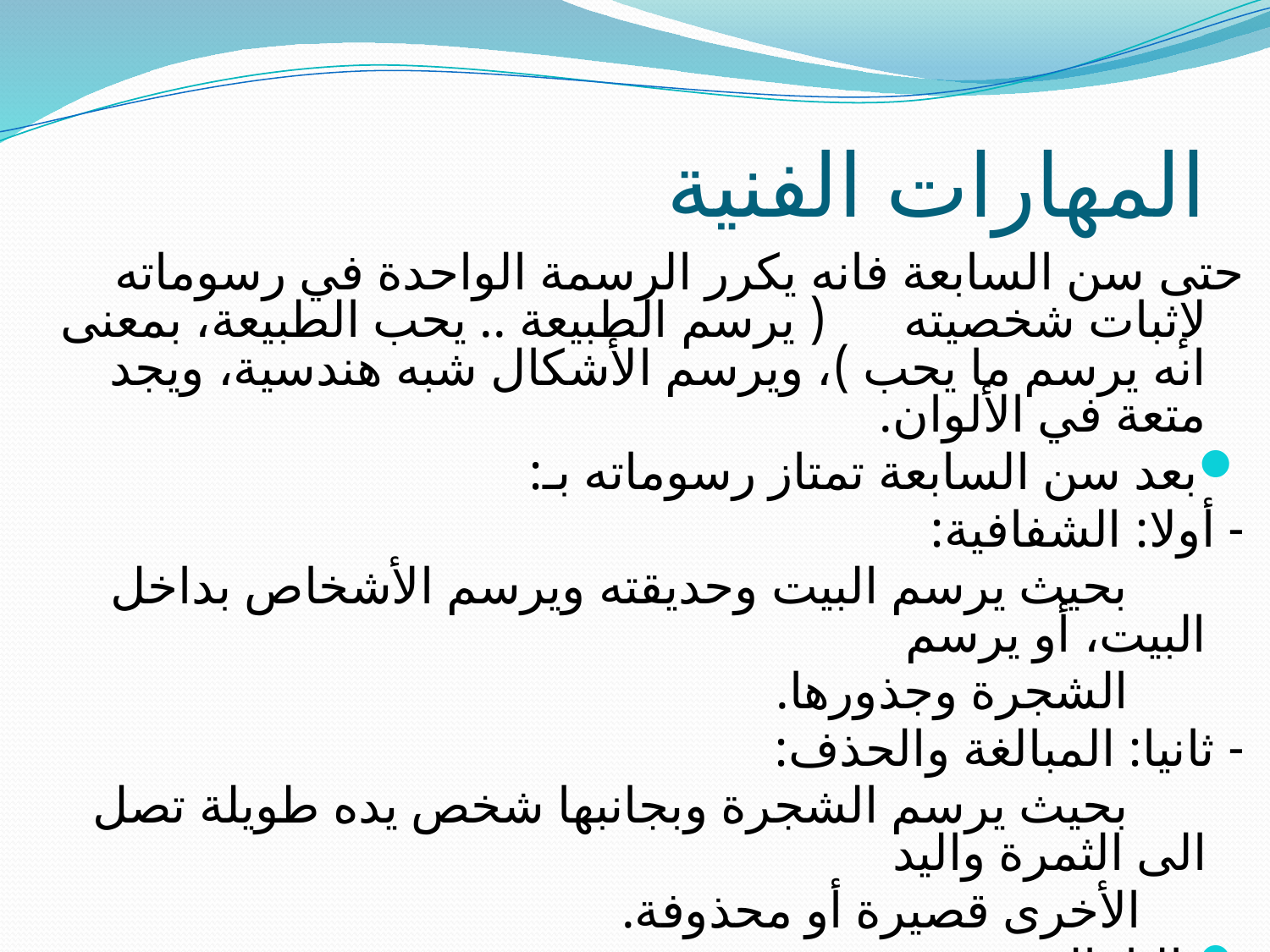

# المهارات الفنية
حتى سن السابعة فانه يكرر الرسمة الواحدة في رسوماته لإثبات شخصيته      ( يرسم الطبيعة .. يحب الطبيعة، بمعنى انه يرسم ما يحب )، ويرسم الأشكال شبه هندسية، ويجد متعة في الألوان.
بعد سن السابعة تمتاز رسوماته بـ:
- أولا: الشفافية:
         بحيث يرسم البيت وحديقته ويرسم الأشخاص بداخل البيت، أو يرسم
         الشجرة وجذورها.
- ثانيا: المبالغة والحذف:
         بحيث يرسم الشجرة وبجانبها شخص يده طويلة تصل الى الثمرة واليد
        الأخرى قصيرة أو محذوفة.
ثالثا: الجمع
        الجمع بين أكثر من زمان ومكان في اللوحة.